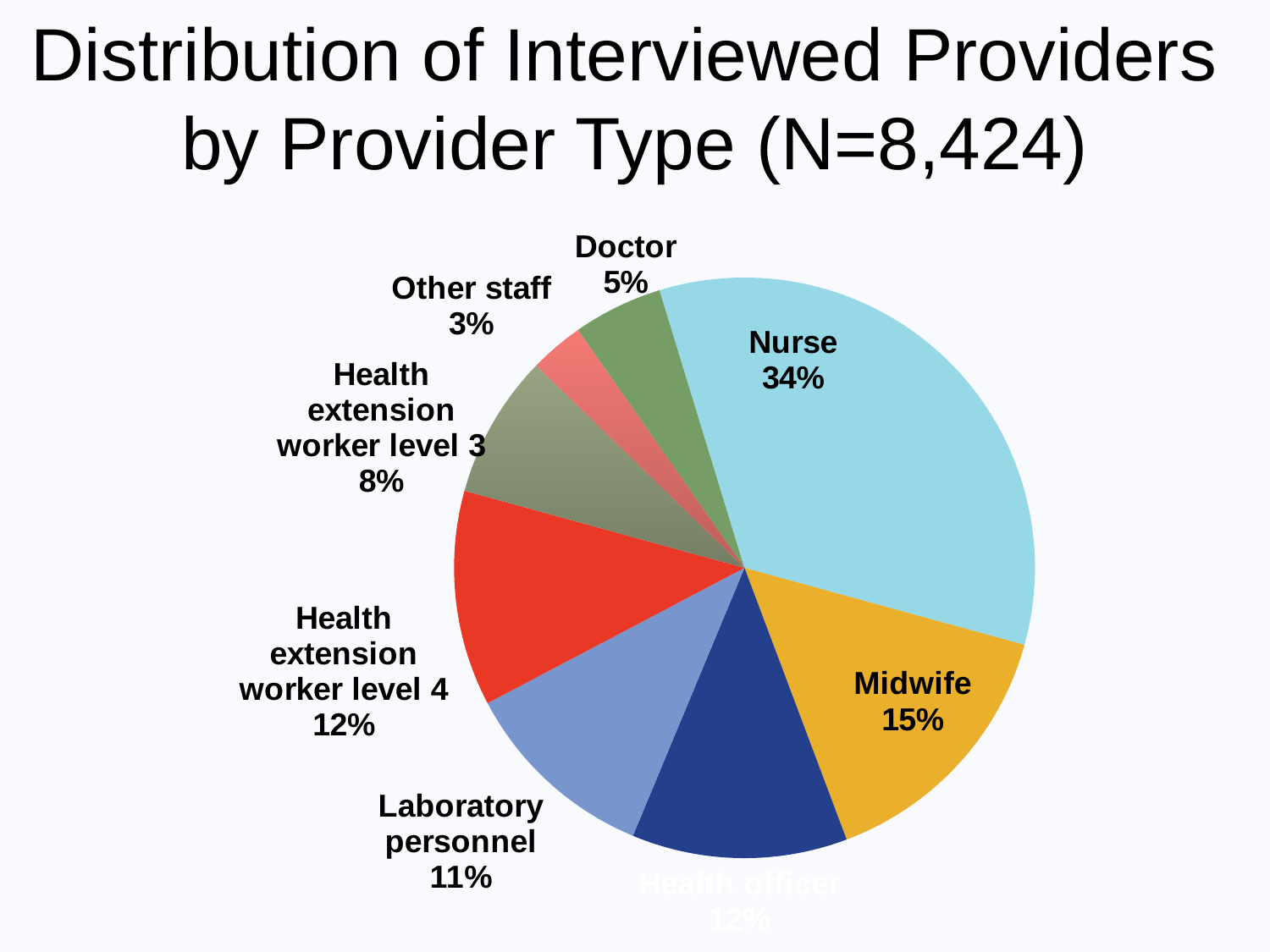

# Distribution of Interviewed Providers by Provider Type (N=8,424)

### Chart

| Category |  |
|---|---|
| Doctor | 5.0 |
| Nurse | 34.0 |
| Midwife | 15.0 |
| Health officer | 12.0 |
| Laboratory personnel | 11.0 |
| Health extension worker level 4 | 12.0 |
| Health extension worker level 3 | 8.0 |
| Other staff | 3.0 |